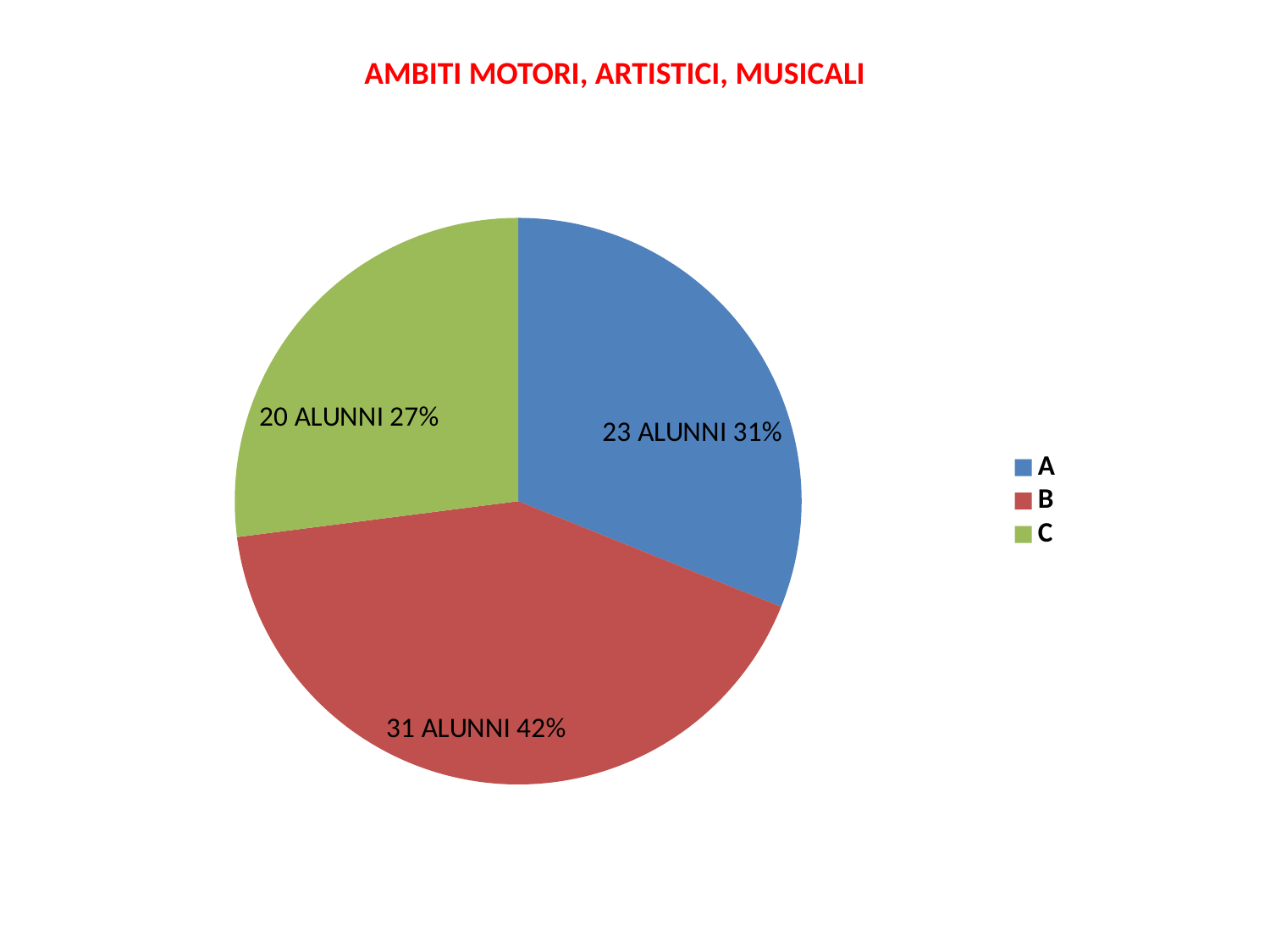

AMBITI MOTORI, ARTISTICI, MUSICALI

### Chart

| Category |  |
|---|---|
| A | 23.0 |
| B | 31.0 |
| C | 20.0 |